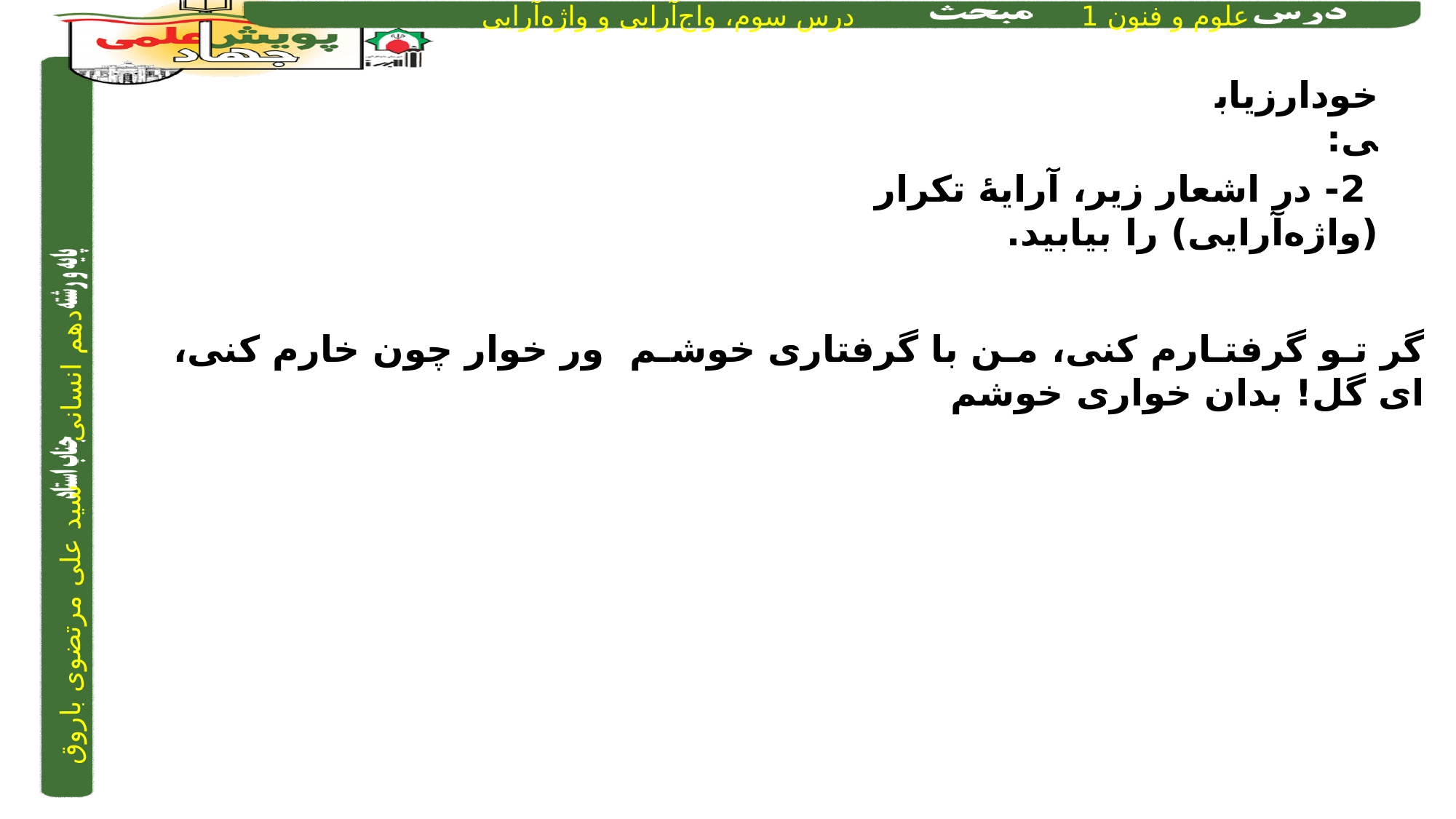

خودارزیابی:
 2- در اشعار زیر، آرایۀ تکرار (واژه‌آرایی) را بیابید.
گر تـو گرفتـارم کنی، مـن با گرفتاری خوشـم 	 ور خوار چون خارم کنی، ای گل! بدان خواری خوشم